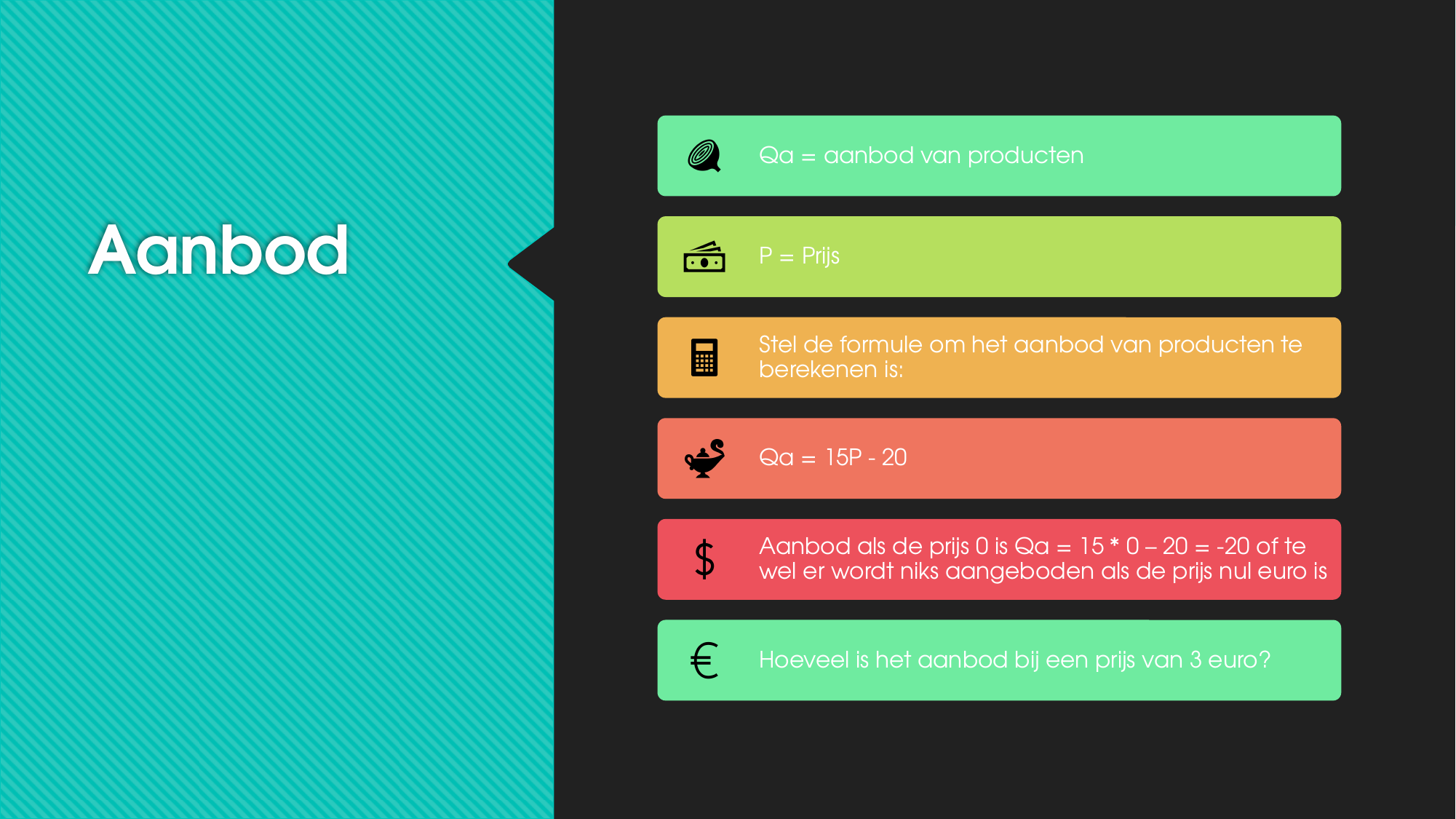

Qa = aanbod van producten
P = Prijs
Stel de formule om het aanbod van producten te berekenen is:
Qa = 15P - 20
Aanbod als de prijs 0 is Qa = 15 * 0 – 20 = -20 of te wel er wordt niks aangeboden als de prijs nul euro is
Hoeveel is het aanbod bij een prijs van 3 euro?
# Aanbod